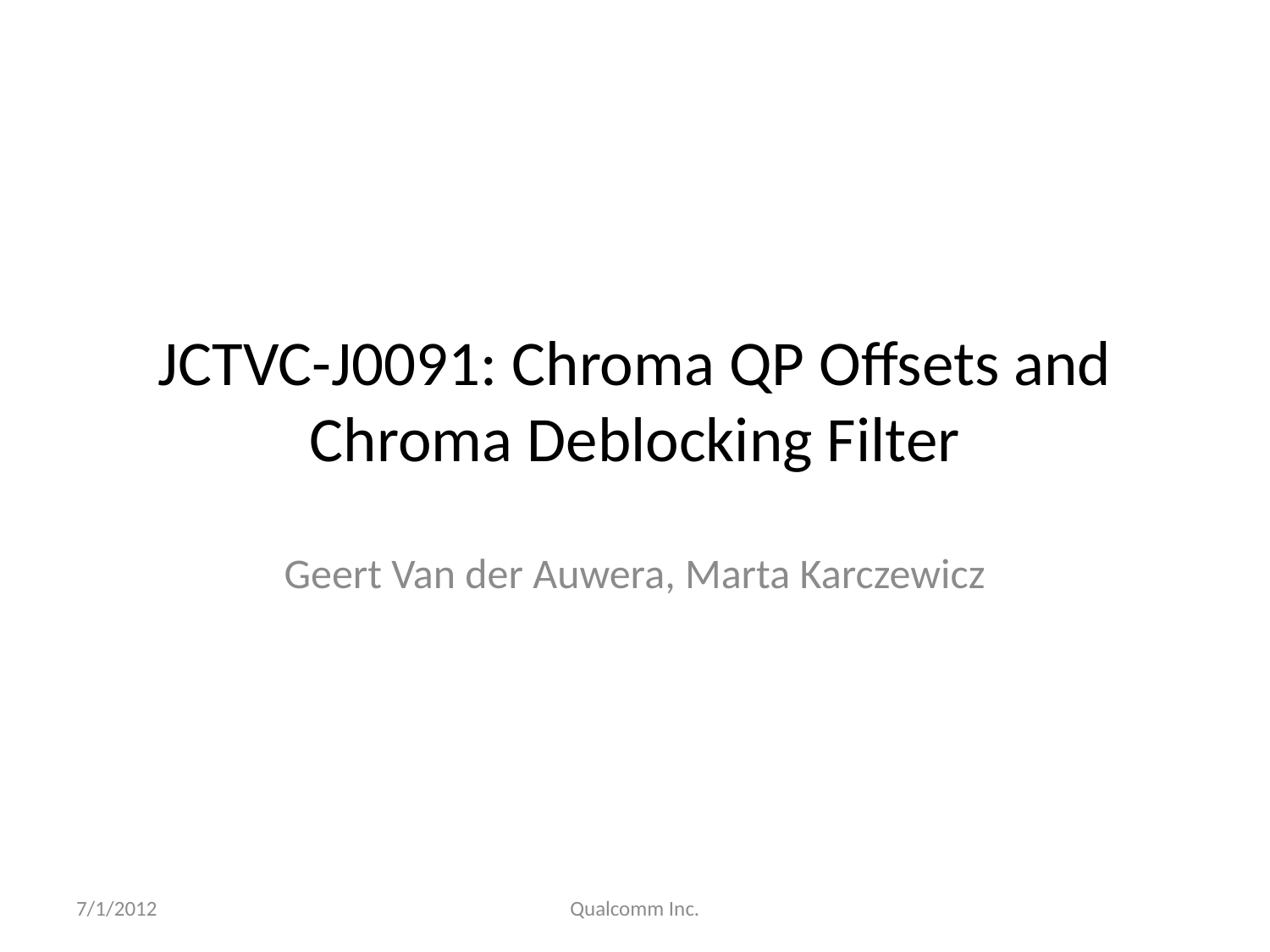

# JCTVC-J0091: Chroma QP Offsets and Chroma Deblocking Filter
Geert Van der Auwera, Marta Karczewicz
7/1/2012
Qualcomm Inc.